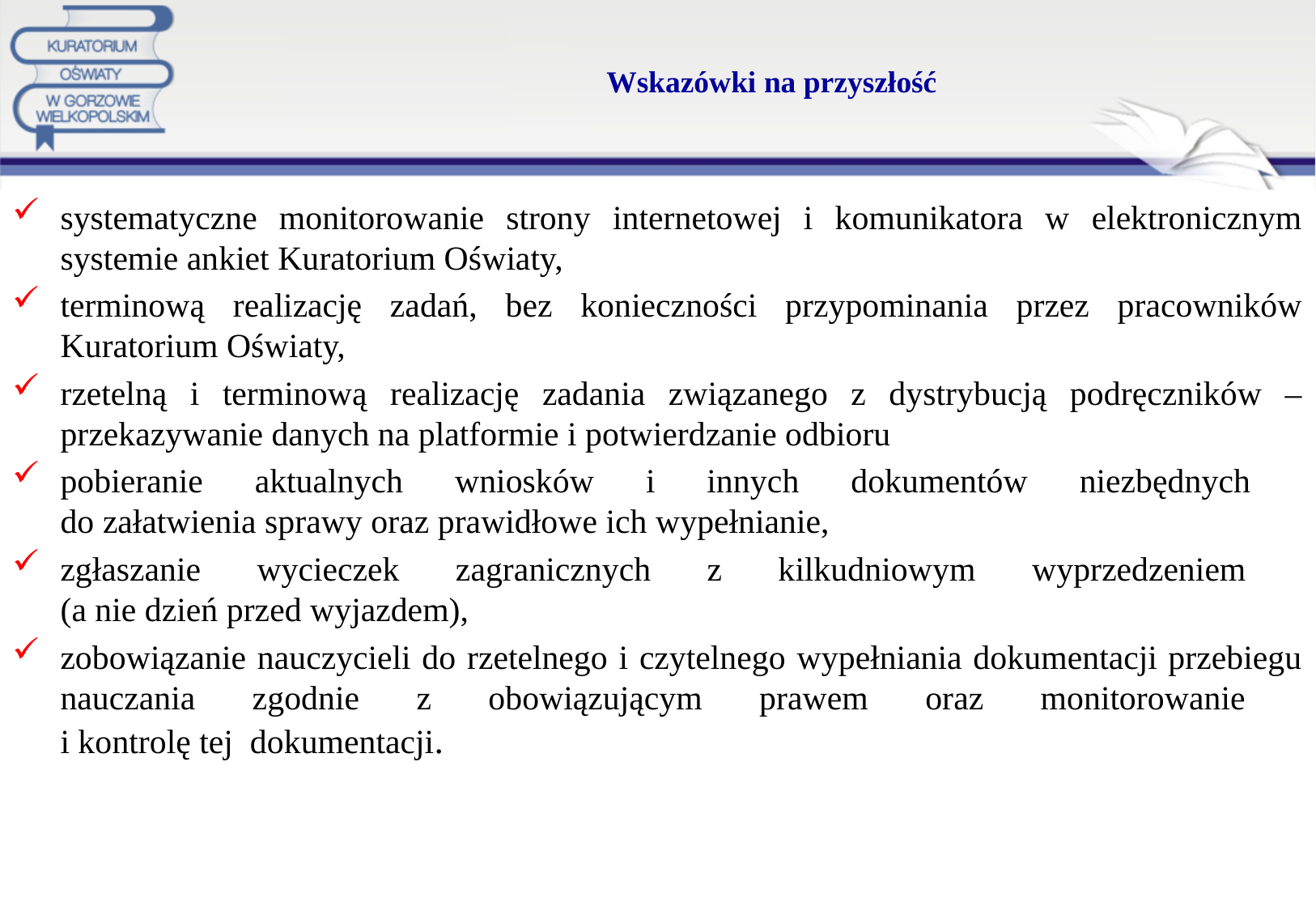

# Wskazówki na przyszłość
systematyczne monitorowanie strony internetowej i komunikatora w elektronicznym systemie ankiet Kuratorium Oświaty,
terminową realizację zadań, bez konieczności przypominania przez pracowników Kuratorium Oświaty,
rzetelną i terminową realizację zadania związanego z dystrybucją podręczników – przekazywanie danych na platformie i potwierdzanie odbioru
pobieranie aktualnych wniosków i innych dokumentów niezbędnych
do załatwienia sprawy oraz prawidłowe ich wypełnianie,
zgłaszanie wycieczek zagranicznych z kilkudniowym wyprzedzeniem
(a nie dzień przed wyjazdem),
zobowiązanie nauczycieli do rzetelnego i czytelnego wypełniania dokumentacji przebiegu nauczania zgodnie z obowiązującym prawem oraz monitorowanie
i kontrolę tej  dokumentacji.